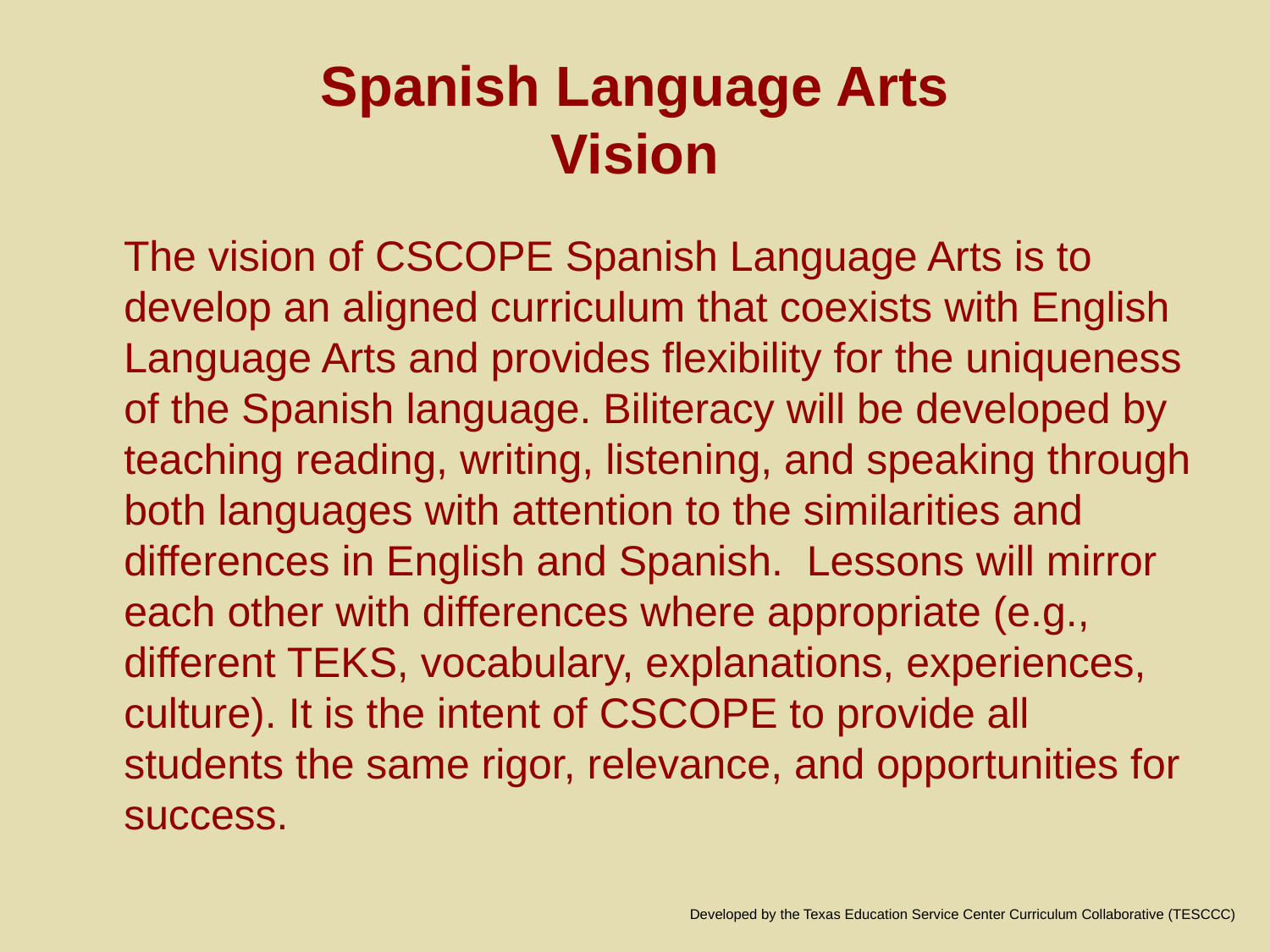

# Spanish Language Arts Vision
    The vision of CSCOPE Spanish Language Arts is to develop an aligned curriculum that coexists with English Language Arts and provides flexibility for the uniqueness of the Spanish language. Biliteracy will be developed by teaching reading, writing, listening, and speaking through both languages with attention to the similarities and differences in English and Spanish.  Lessons will mirror each other with differences where appropriate (e.g., different TEKS, vocabulary, explanations, experiences, culture). It is the intent of CSCOPE to provide all students the same rigor, relevance, and opportunities for success.